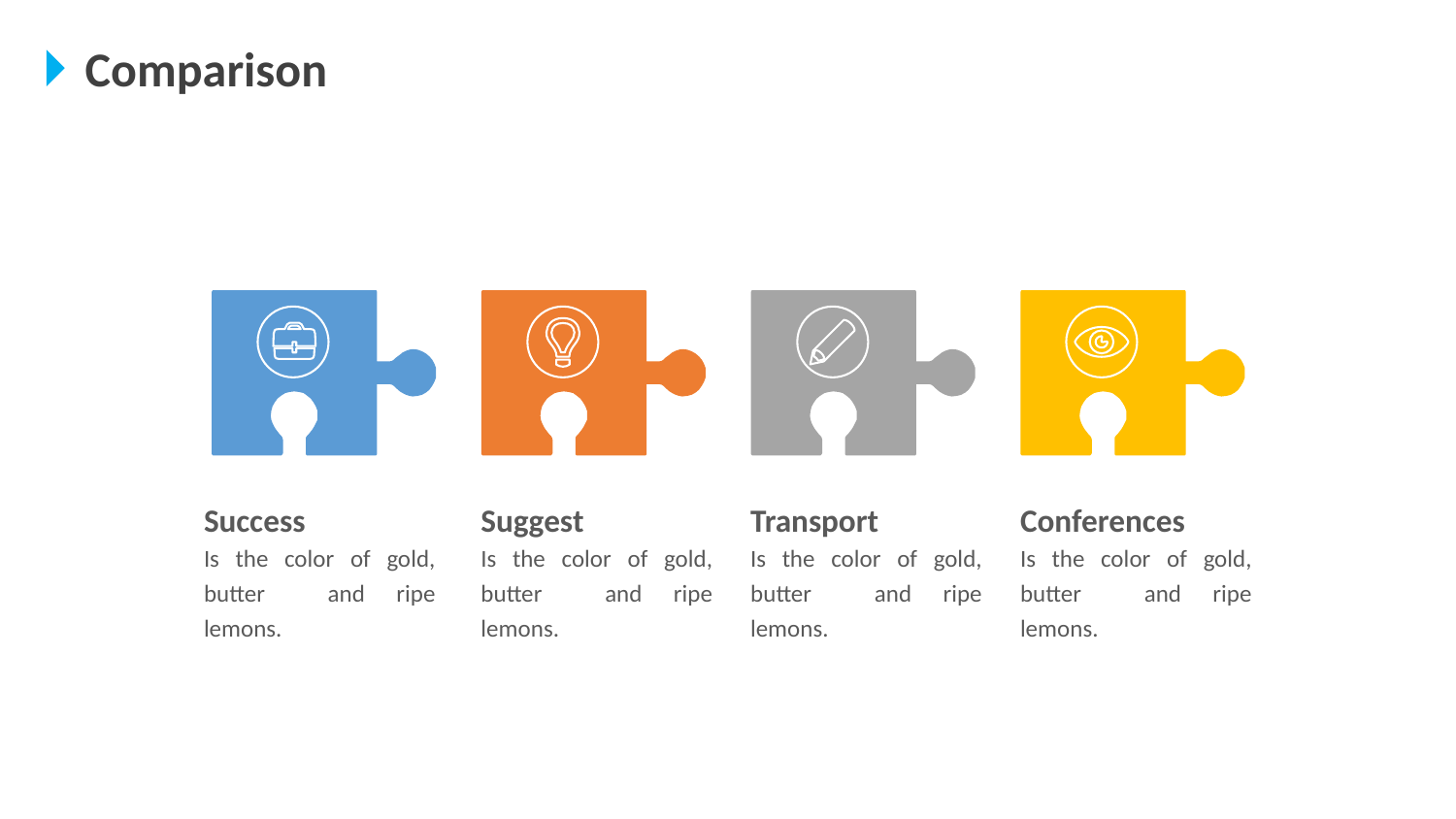

Comparison

Success
Suggest
Transport
Conferences
Is the color of gold, butter  and ripe lemons.
Is the color of gold, butter  and ripe lemons.
Is the color of gold, butter  and ripe lemons.
Is the color of gold, butter  and ripe lemons.